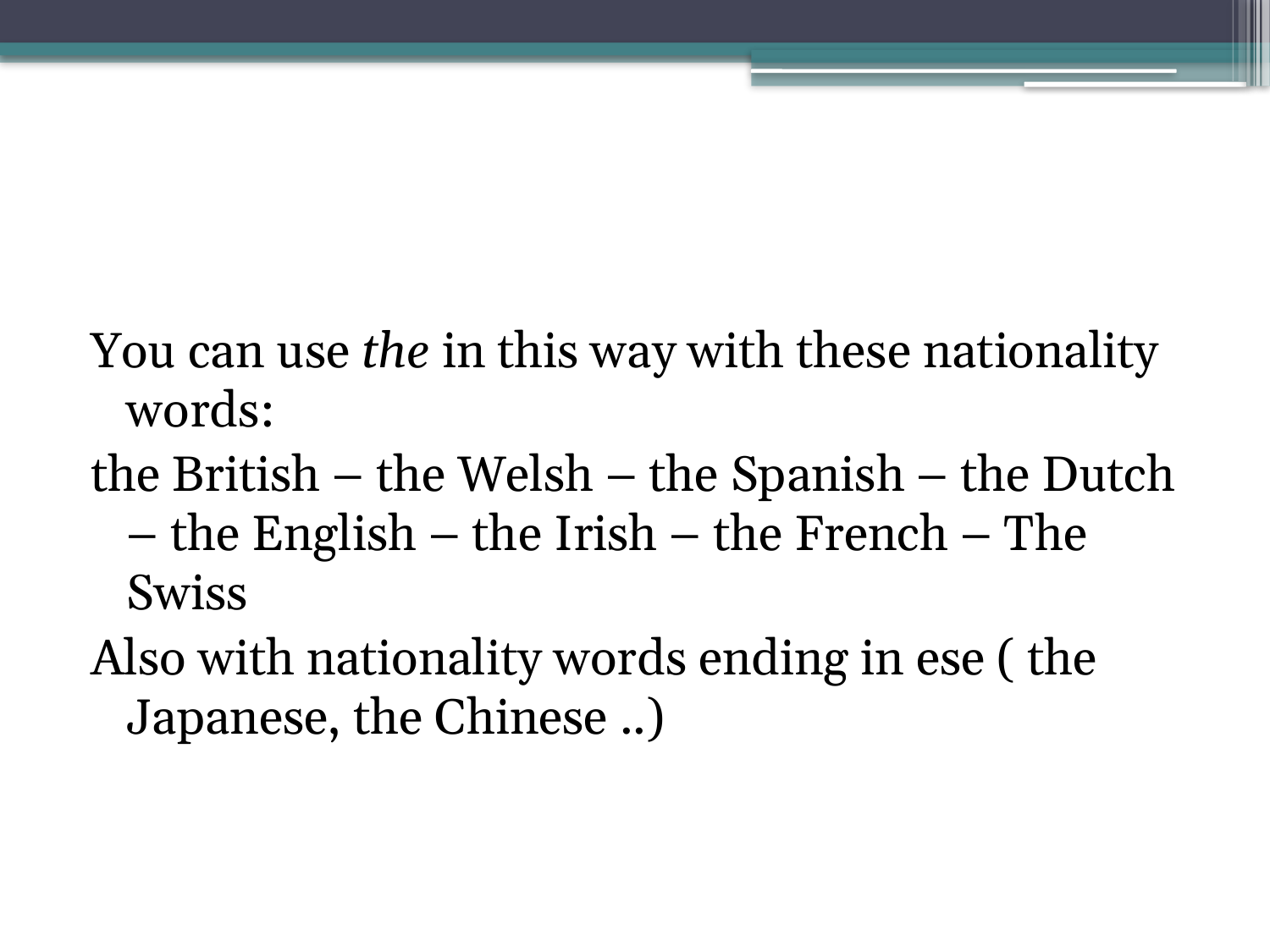

You can use the in this way with these nationality words:
the British – the Welsh – the Spanish – the Dutch – the English – the Irish – the French – The Swiss
Also with nationality words ending in ese ( the Japanese, the Chinese ..)